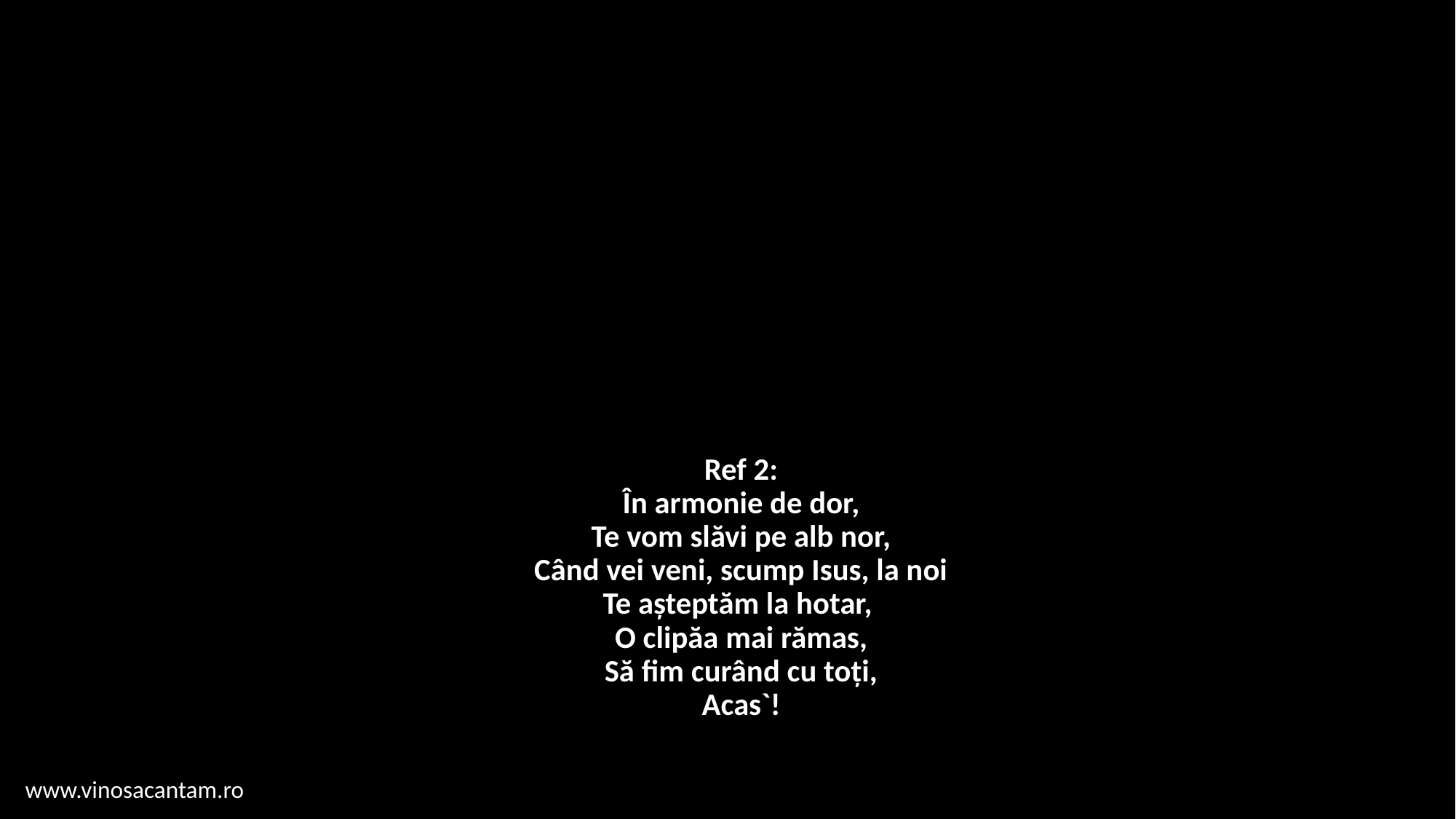

# Ref 2: În armonie de dor, Te vom slăvi pe alb nor, Când vei veni, scump Isus, la noi Te așteptăm la hotar, O clipăa mai rămas, Să fim curând cu toți, Acas`!
www.vinosacantam.ro